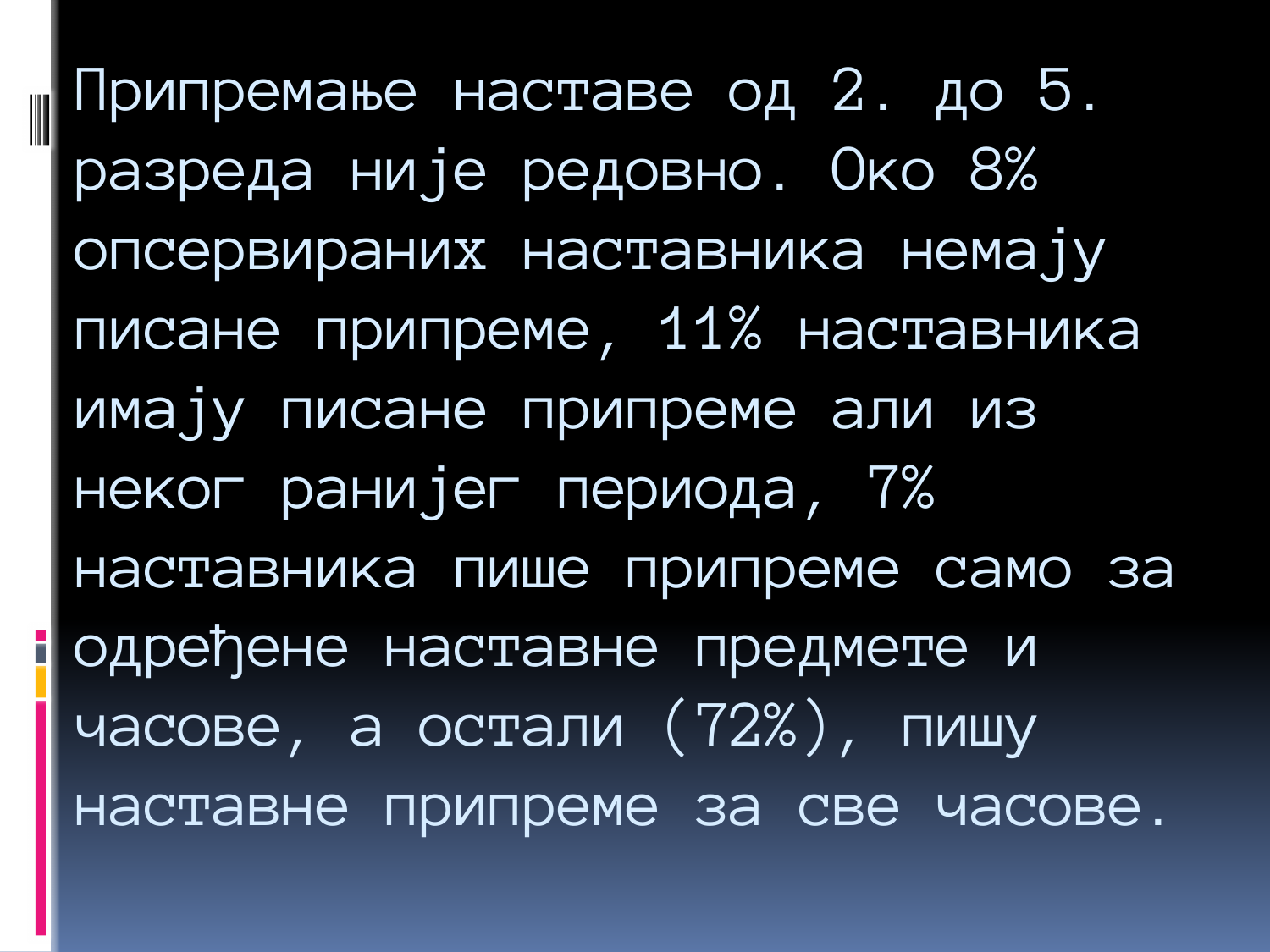

# Припремање наставе од 2. до 5. разреда није редовно. Око 8% опсервираних наставника немају писане припреме, 11% наставника имају писане припреме али из неког ранијег периода, 7% наставника пише припреме само за одређене наставне предмете и часове, а остали (72%), пишу наставне припреме за све часове.